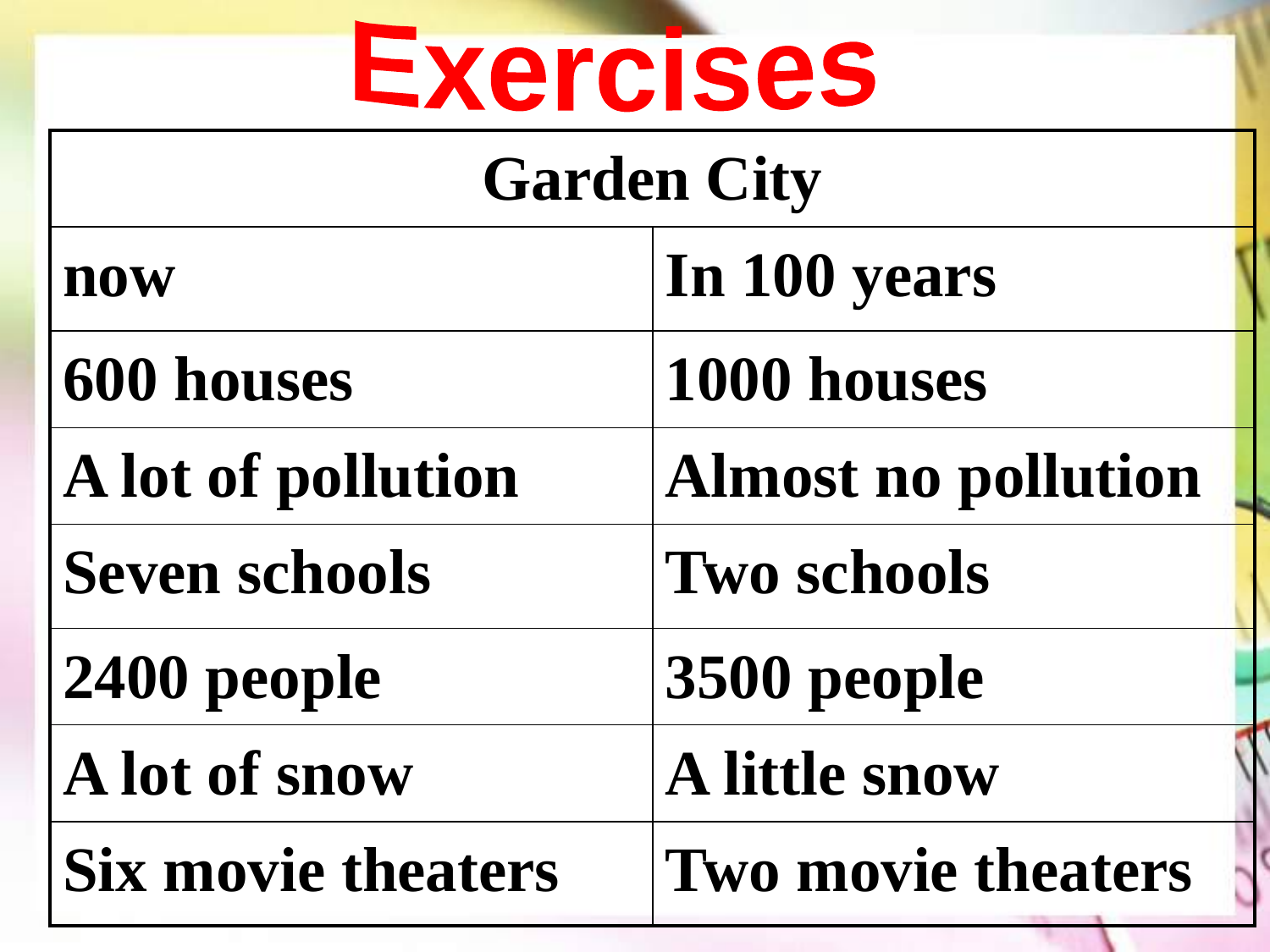

Exercises
| Garden City |  |
| --- | --- |
| now | In 100 years |
| 600 houses | 1000 houses |
| A lot of pollution | Almost no pollution |
| Seven schools | Two schools |
| 2400 people | 3500 people |
| A lot of snow | A little snow |
| Six movie theaters | Two movie theaters |